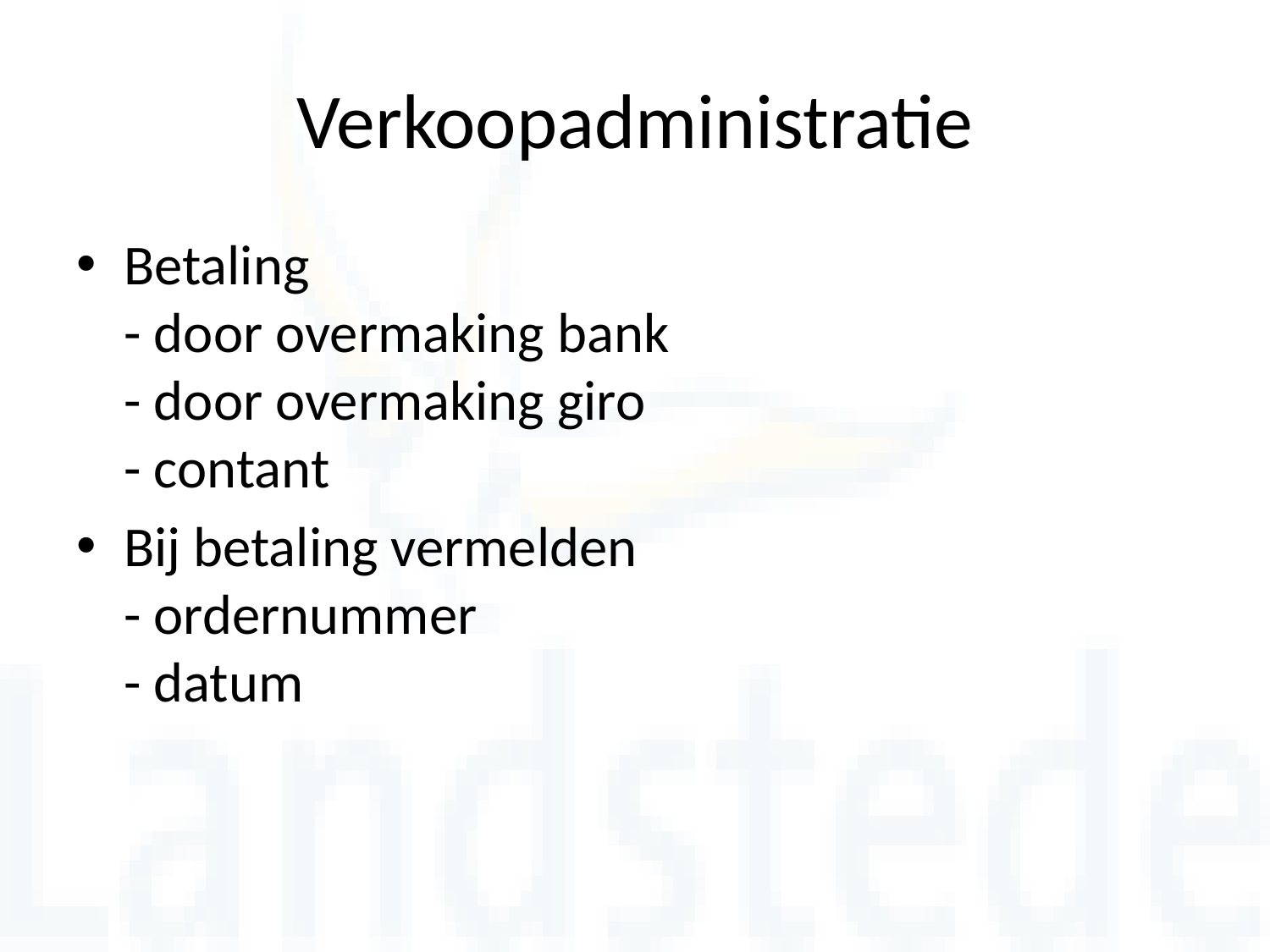

# Verkoopadministratie
Betaling
- door overmaking bank
- door overmaking giro
- contant
Bij betaling vermelden
- ordernummer
- datum